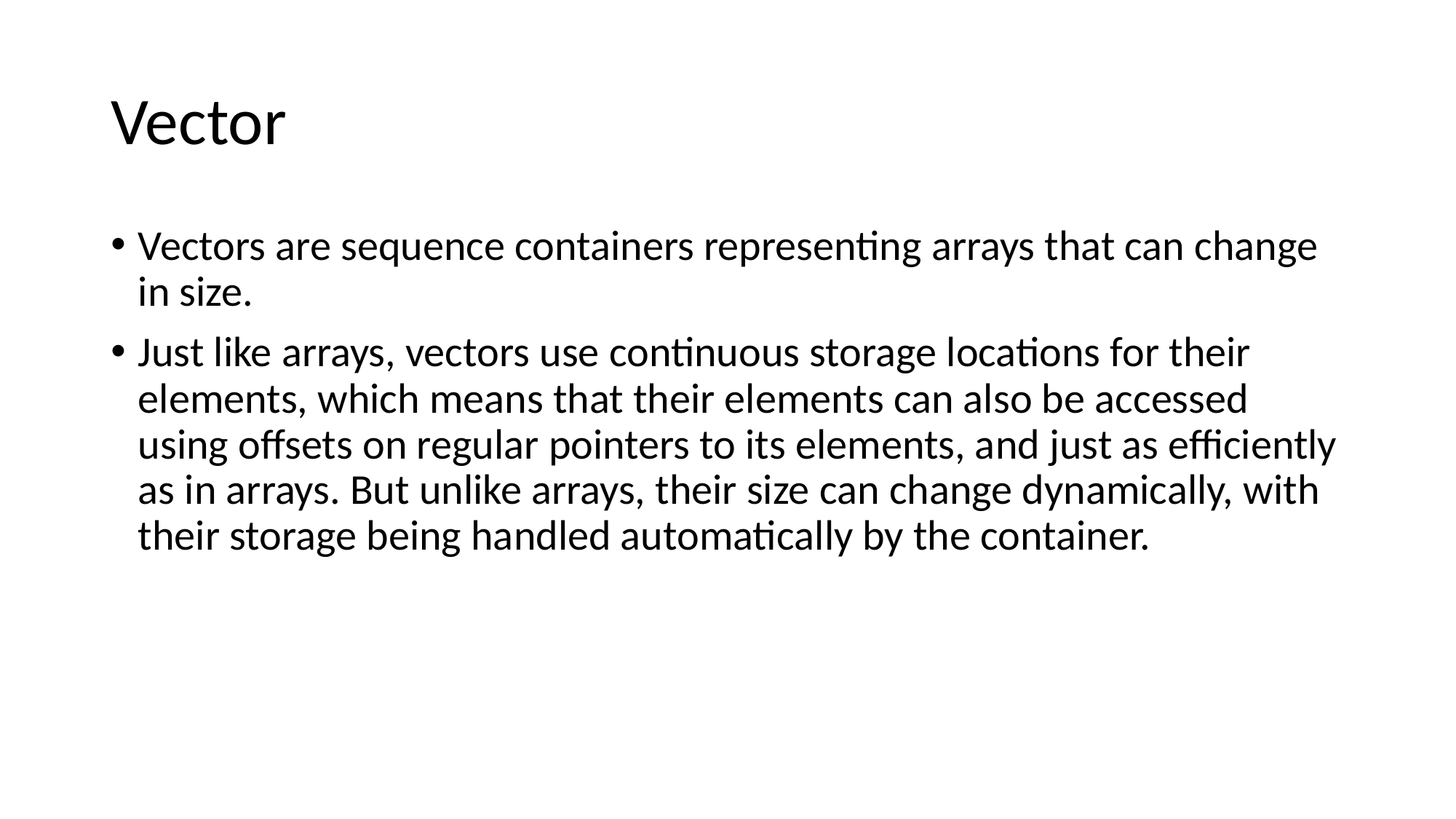

# Vector
Vectors are sequence containers representing arrays that can change in size.
Just like arrays, vectors use continuous storage locations for their elements, which means that their elements can also be accessed using offsets on regular pointers to its elements, and just as efficiently as in arrays. But unlike arrays, their size can change dynamically, with their storage being handled automatically by the container.